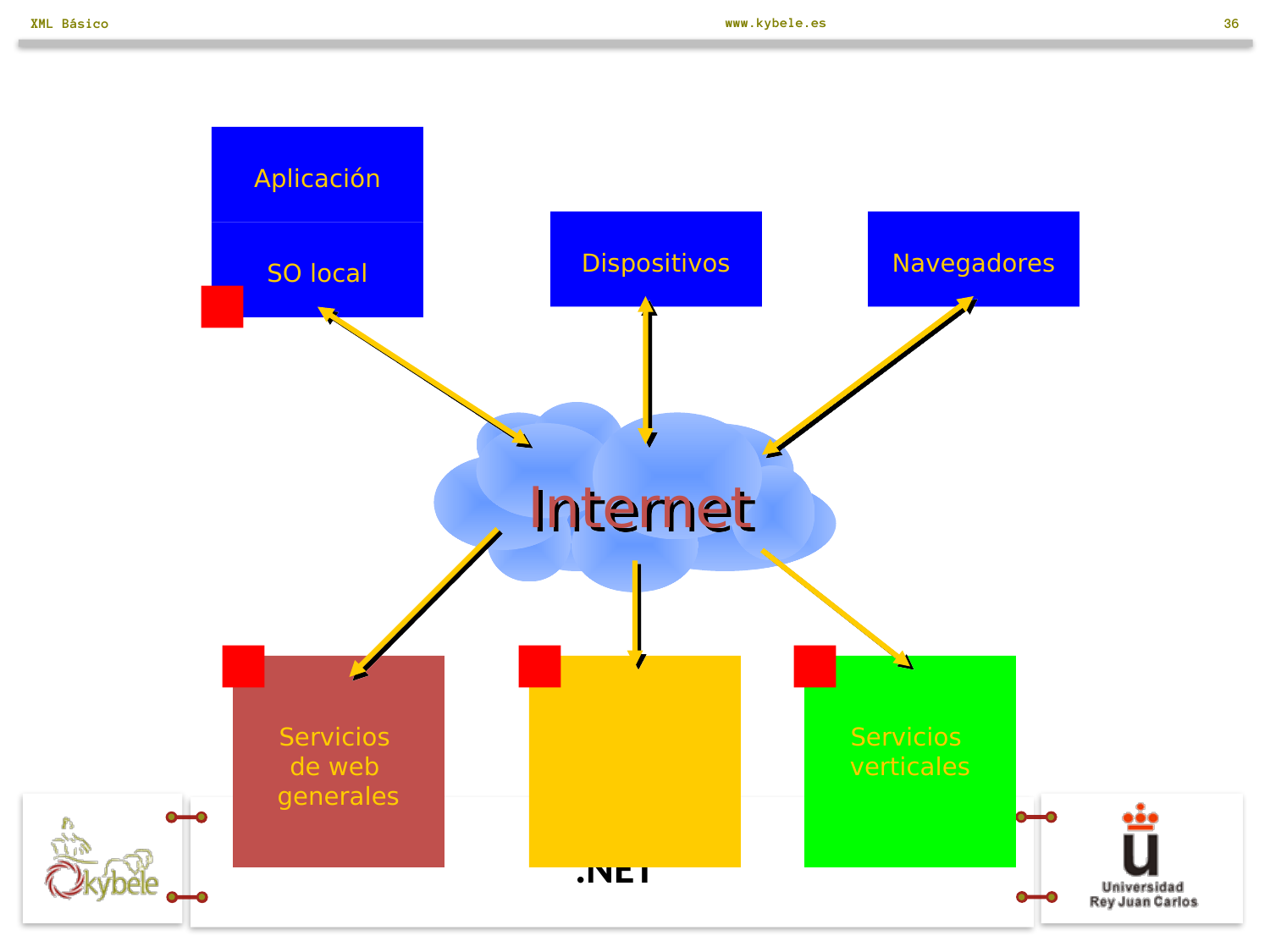

XML Básico
36

Aplicación

Dispositivos

Navegadores

SO local

Internet

Servicios
de web
generales

Servicios
específicos
de la
aplicación

Servicios
verticales
# .NET